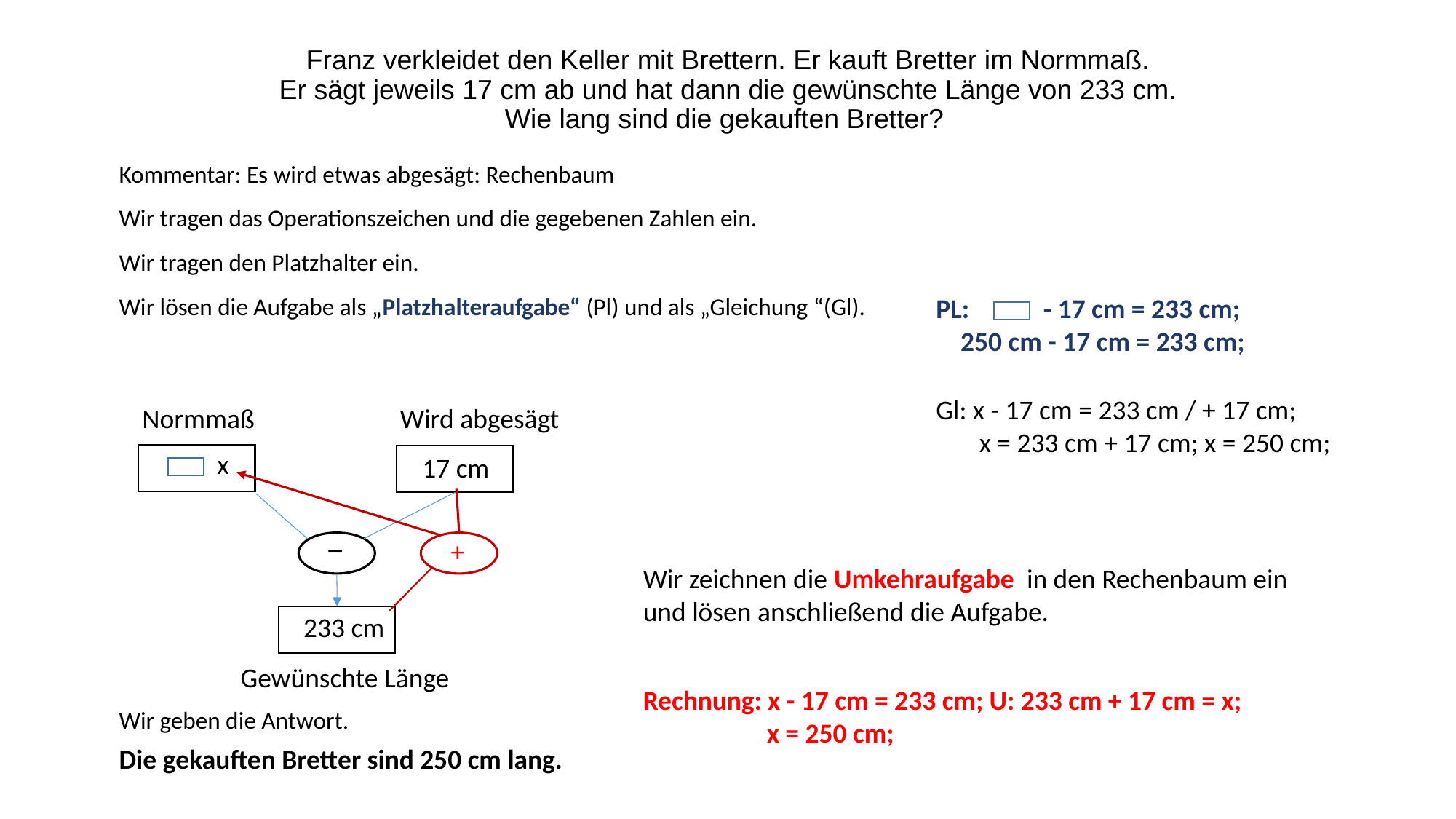

# Franz verkleidet den Keller mit Brettern. Er kauft Bretter im Normmaß. Er sägt jeweils 17 cm ab und hat dann die gewünschte Länge von 233 cm. Wie lang sind die gekauften Bretter?
Kommentar: Es wird etwas abgesägt: Rechenbaum
Wir tragen das Operationszeichen und die gegebenen Zahlen ein.
Wir tragen den Platzhalter ein.

Wir lösen die Aufgabe als „Platzhalteraufgabe“ (Pl) und als „Gleichung “(Gl).
PL:            - 17 cm = 233 cm;
    250 cm - 17 cm = 233 cm;

Gl: x - 17 cm = 233 cm / + 17 cm;
       x = 233 cm + 17 cm; x = 250 cm;
Normmaß
Wird abgesägt
x

17 cm

 _
+

Wir zeichnen die Umkehraufgabe  in den Rechenbaum ein und lösen anschließend die Aufgabe.
233 cm

Gewünschte Länge
Rechnung: x - 17 cm = 233 cm; U: 233 cm + 17 cm = x;
                    x = 250 cm;
Wir geben die Antwort.
Die gekauften Bretter sind 250 cm lang.